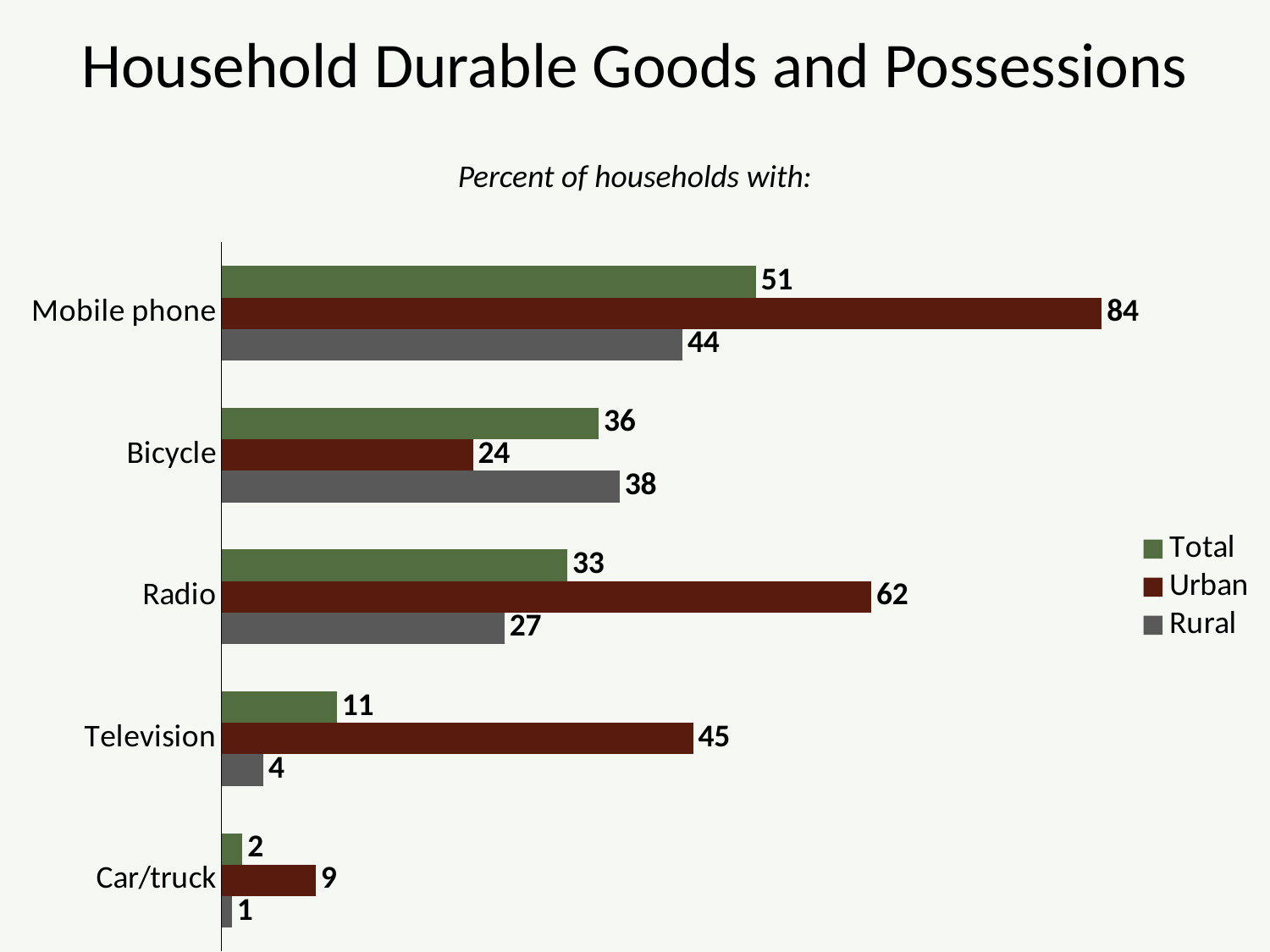

# Household Durable Goods and Possessions
Percent of households with:

### Chart

| Category | Rural | Urban | Total |
|---|---|---|---|
| Car/truck | 1.0 | 9.0 | 2.0 |
| Television | 4.0 | 45.0 | 11.0 |
| Radio | 27.0 | 62.0 | 33.0 |
| Bicycle | 38.0 | 24.0 | 36.0 |
| Mobile phone | 44.0 | 84.0 | 51.0 |